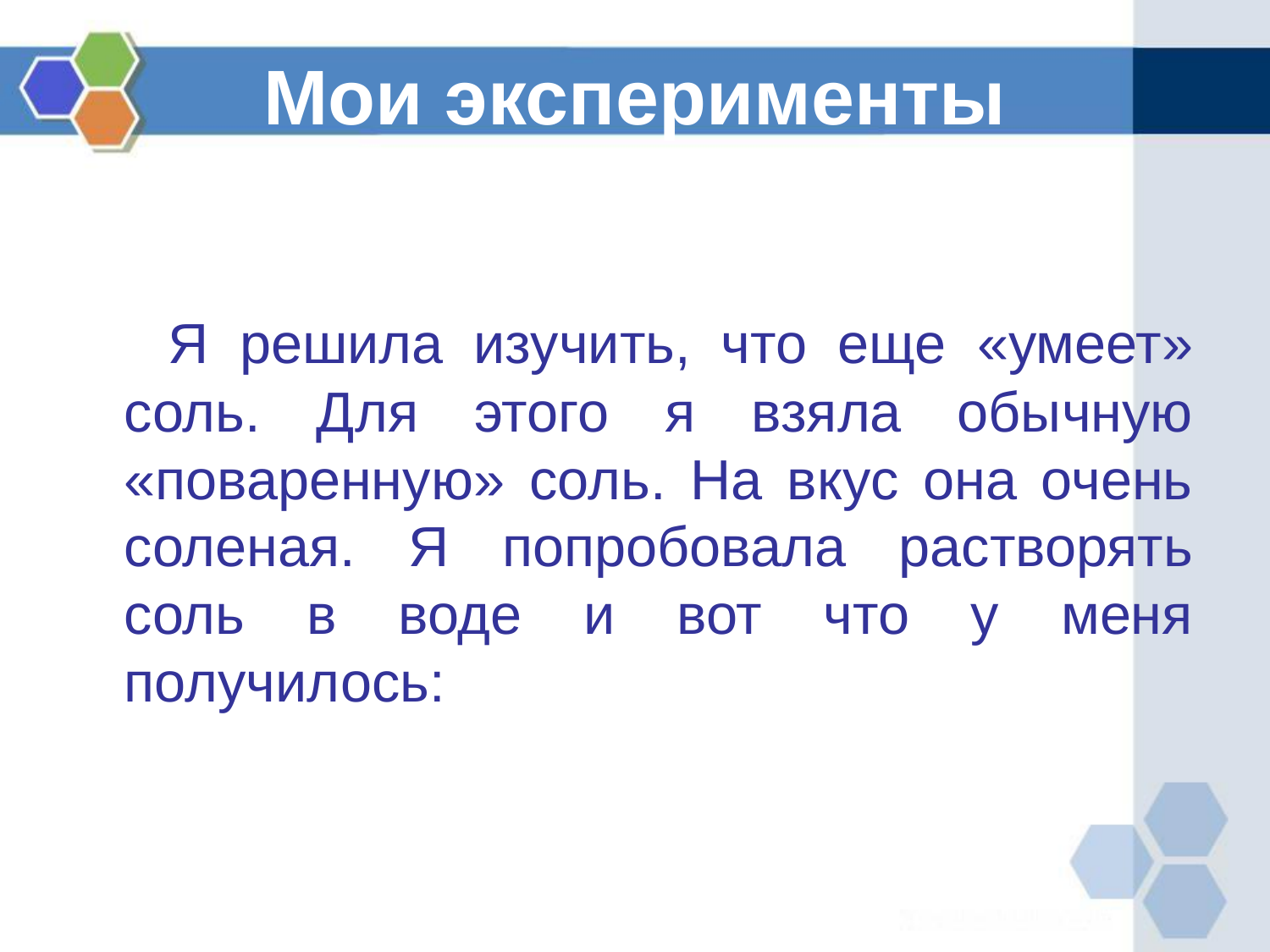

# Мои эксперименты

   Я решила изучить, что еще «умеет» соль. Для этого я взяла обычную «поваренную» соль. На вкус она очень соленая. Я попробовала растворять соль в воде и вот что у меня получилось: